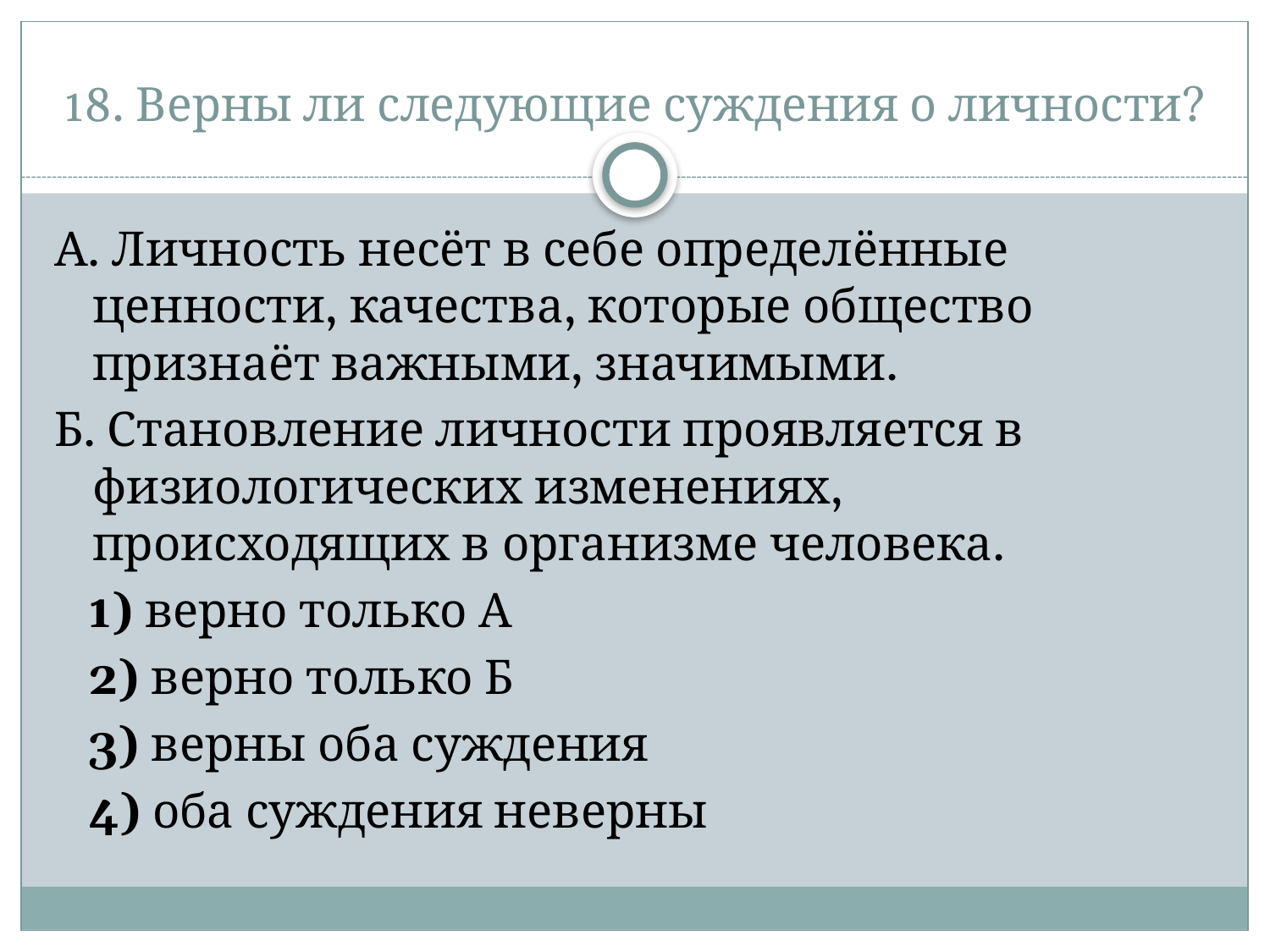

# 18. Верны ли следующие суждения о личности?
А. Личность несёт в себе определённые ценности, качества, которые общество признаёт важными, значимыми.
Б. Становление личности проявляется в физиологических изменениях, происходящих в организме человека.
   1) верно только А
   2) верно только Б
   3) верны оба суждения
   4) оба суждения неверны